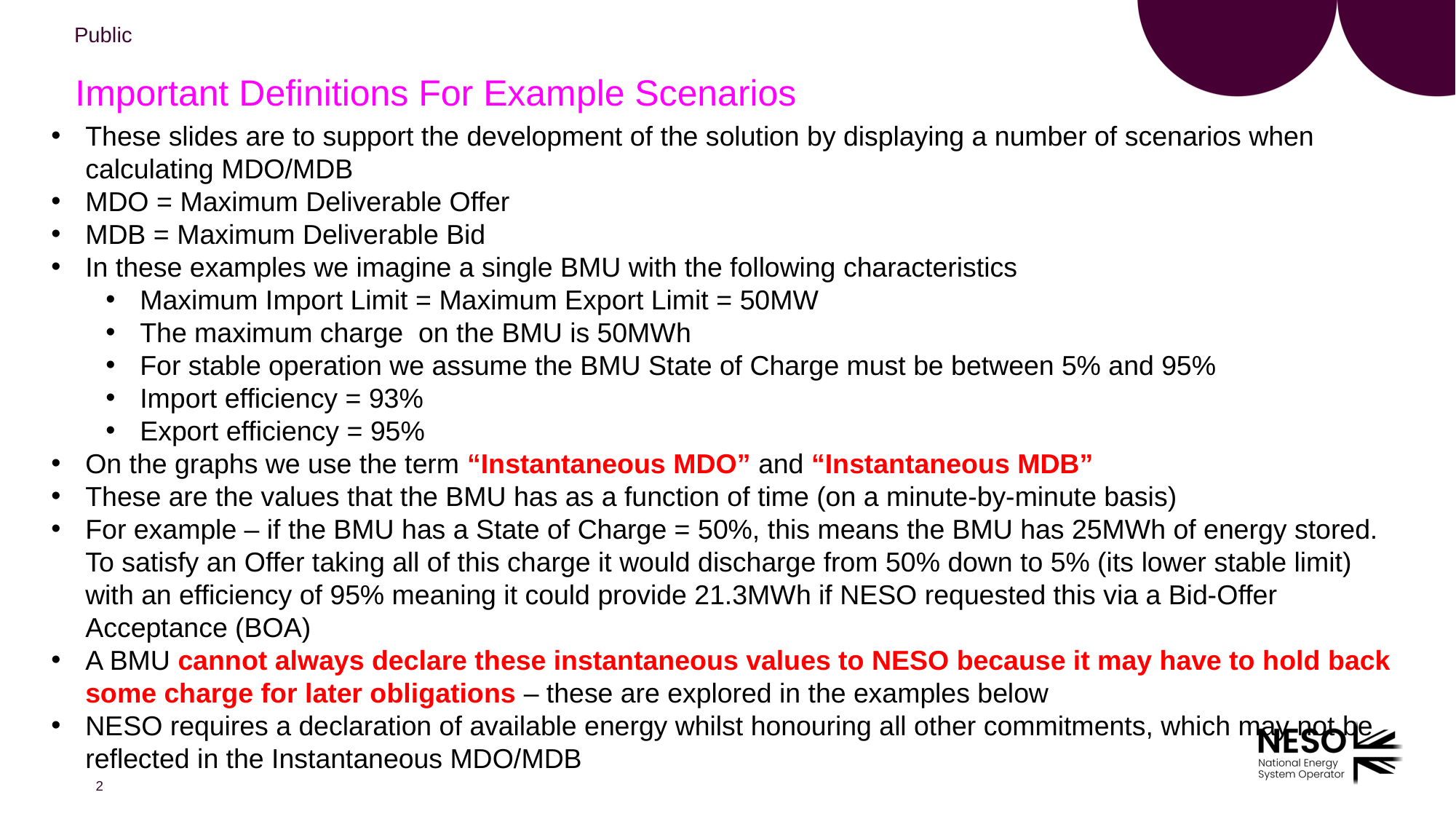

# Important Definitions For Example Scenarios
These slides are to support the development of the solution by displaying a number of scenarios when calculating MDO/MDB
MDO = Maximum Deliverable Offer
MDB = Maximum Deliverable Bid
In these examples we imagine a single BMU with the following characteristics
Maximum Import Limit = Maximum Export Limit = 50MW
The maximum charge  on the BMU is 50MWh
For stable operation we assume the BMU State of Charge must be between 5% and 95%
Import efficiency = 93%
Export efficiency = 95%
On the graphs we use the term “Instantaneous MDO” and “Instantaneous MDB”
These are the values that the BMU has as a function of time (on a minute-by-minute basis)
For example – if the BMU has a State of Charge = 50%, this means the BMU has 25MWh of energy stored. To satisfy an Offer taking all of this charge it would discharge from 50% down to 5% (its lower stable limit) with an efficiency of 95% meaning it could provide 21.3MWh if NESO requested this via a Bid-Offer Acceptance (BOA)
A BMU cannot always declare these instantaneous values to NESO because it may have to hold back some charge for later obligations – these are explored in the examples below
NESO requires a declaration of available energy whilst honouring all other commitments, which may not be reflected in the Instantaneous MDO/MDB